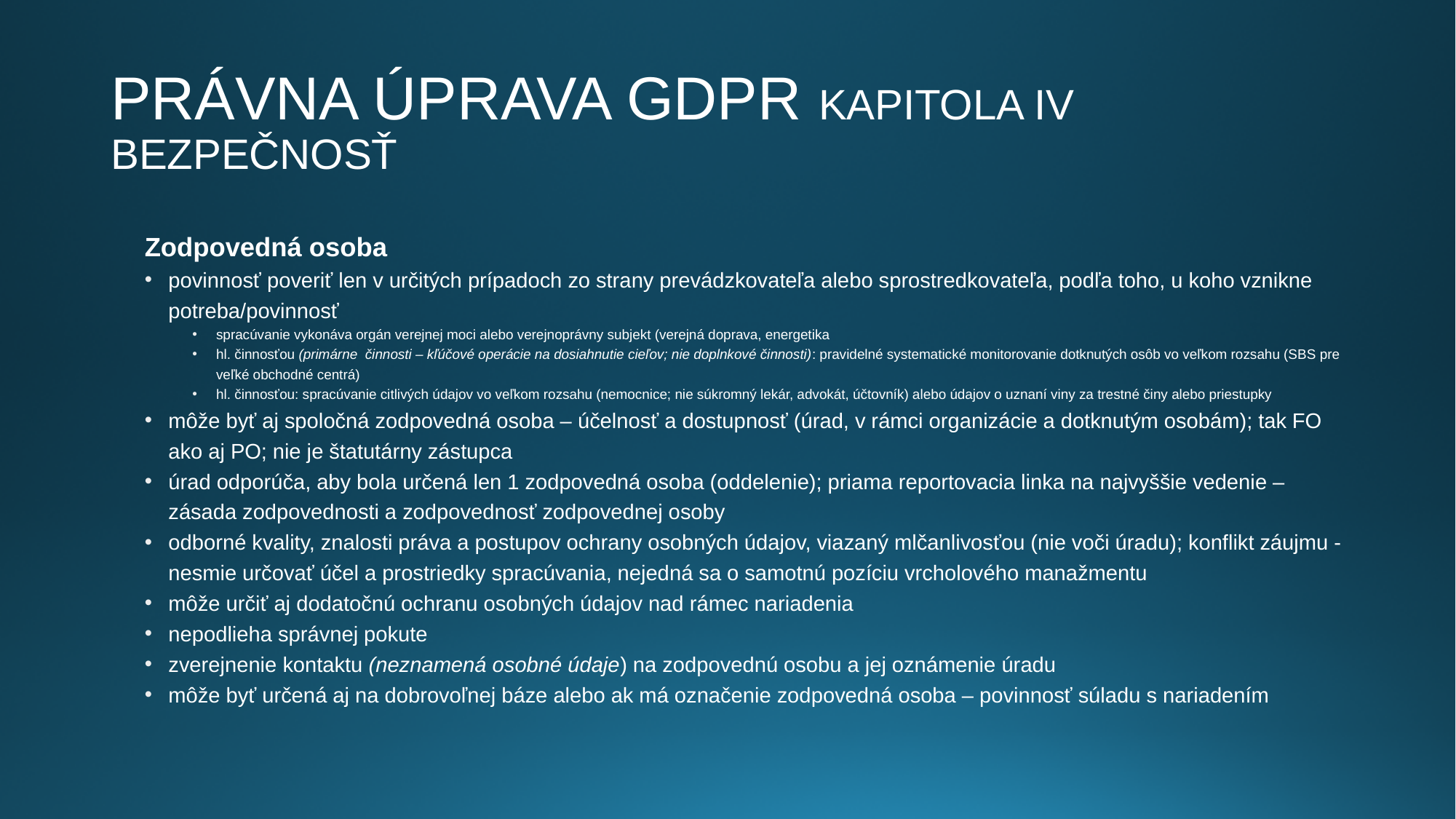

# Právna úprava GDPR Kapitola IV bezpečnosť
Zodpovedná osoba
povinnosť poveriť len v určitých prípadoch zo strany prevádzkovateľa alebo sprostredkovateľa, podľa toho, u koho vznikne potreba/povinnosť
spracúvanie vykonáva orgán verejnej moci alebo verejnoprávny subjekt (verejná doprava, energetika
hl. činnosťou (primárne  činnosti – kľúčové operácie na dosiahnutie cieľov; nie doplnkové činnosti): pravidelné systematické monitorovanie dotknutých osôb vo veľkom rozsahu (SBS pre veľké obchodné centrá)
hl. činnosťou: spracúvanie citlivých údajov vo veľkom rozsahu (nemocnice; nie súkromný lekár, advokát, účtovník) alebo údajov o uznaní viny za trestné činy alebo priestupky
môže byť aj spoločná zodpovedná osoba – účelnosť a dostupnosť (úrad, v rámci organizácie a dotknutým osobám); tak FO ako aj PO; nie je štatutárny zástupca
úrad odporúča, aby bola určená len 1 zodpovedná osoba (oddelenie); priama reportovacia linka na najvyššie vedenie – zásada zodpovednosti a zodpovednosť zodpovednej osoby
odborné kvality, znalosti práva a postupov ochrany osobných údajov, viazaný mlčanlivosťou (nie voči úradu); konflikt záujmu - nesmie určovať účel a prostriedky spracúvania, nejedná sa o samotnú pozíciu vrcholového manažmentu
môže určiť aj dodatočnú ochranu osobných údajov nad rámec nariadenia
nepodlieha správnej pokute
zverejnenie kontaktu (neznamená osobné údaje) na zodpovednú osobu a jej oznámenie úradu
môže byť určená aj na dobrovoľnej báze alebo ak má označenie zodpovedná osoba – povinnosť súladu s nariadením